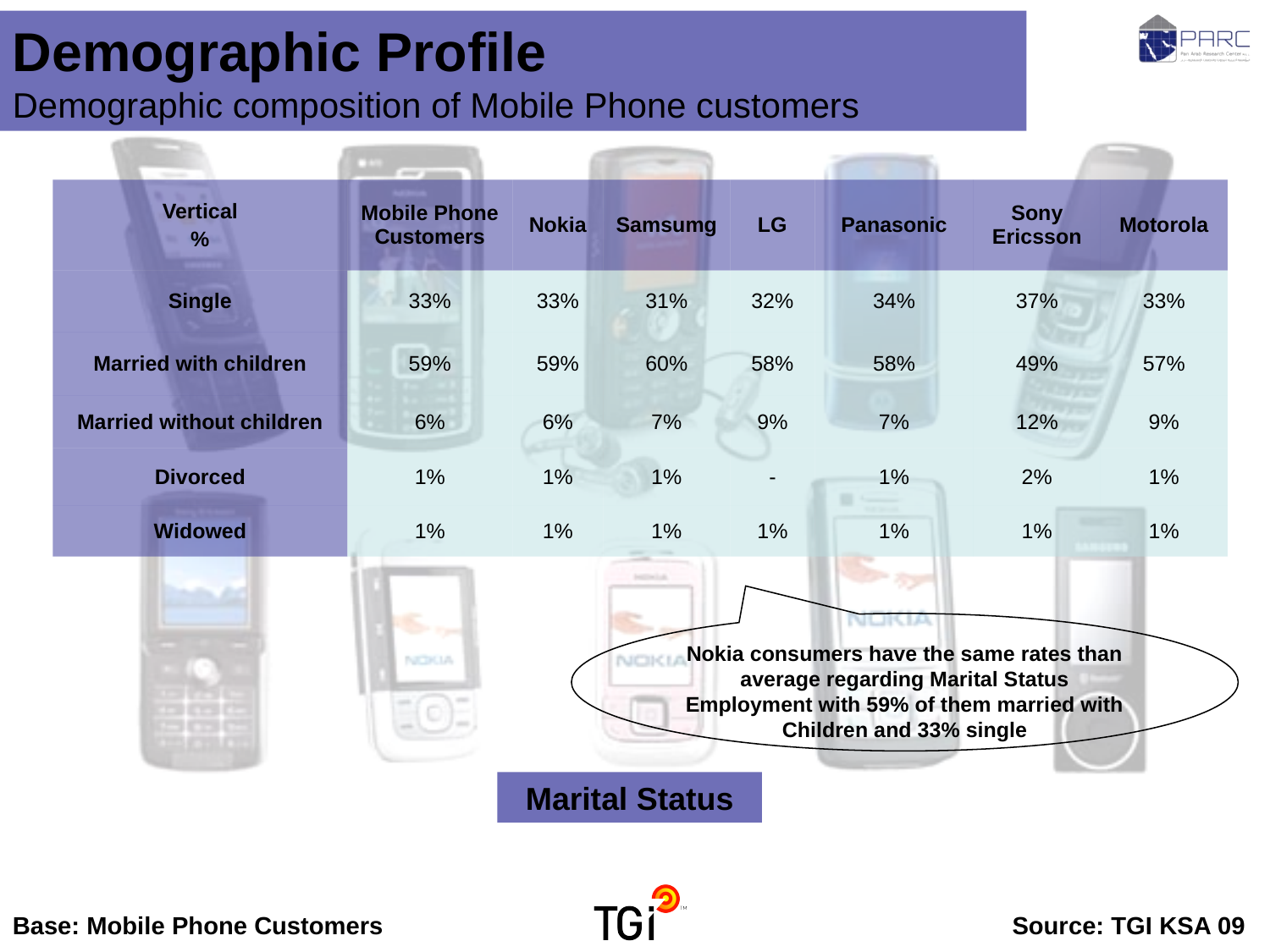

Demographic Profile                                 Demographic composition of Mobile Phone customers
| Vertical % | Mobile Phone Customers | Nokia | Samsumg | LG | Panasonic | Sony Ericsson | Motorola |
| --- | --- | --- | --- | --- | --- | --- | --- |
| Single | 33% | 33% | 31% | 32% | 34% | 37% | 33% |
| Married with children | 59% | 59% | 60% | 58% | 58% | 49% | 57% |
| Married without children | 6% | 6% | 7% | 9% | 7% | 12% | 9% |
| Divorced | 1% | 1% | 1% | - | 1% | 2% | 1% |
| Widowed | 1% | 1% | 1% | 1% | 1% | 1% | 1% |
Nokia consumers have the same rates than average regarding Marital Status Employment with 59% of them married with Children and 33% single
Marital Status
Base: Mobile Phone Customers	Source: TGI KSA 09